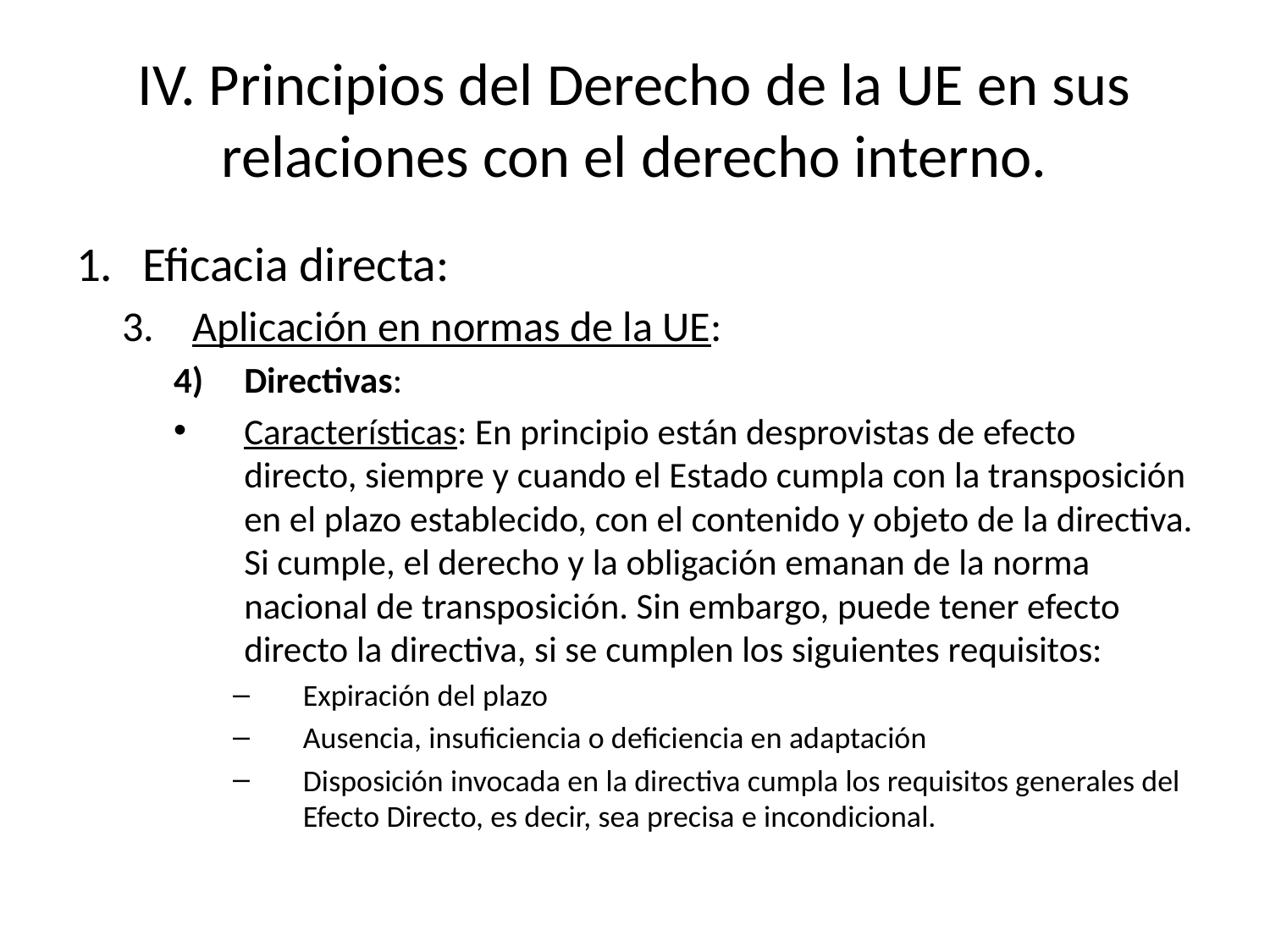

# IV. Principios del Derecho de la UE en sus relaciones con el derecho interno.
Eficacia directa:
Aplicación en normas de la UE:
Directivas:
Características: En principio están desprovistas de efecto directo, siempre y cuando el Estado cumpla con la transposición en el plazo establecido, con el contenido y objeto de la directiva. Si cumple, el derecho y la obligación emanan de la norma nacional de transposición. Sin embargo, puede tener efecto directo la directiva, si se cumplen los siguientes requisitos:
Expiración del plazo
Ausencia, insuficiencia o deficiencia en adaptación
Disposición invocada en la directiva cumpla los requisitos generales del Efecto Directo, es decir, sea precisa e incondicional.